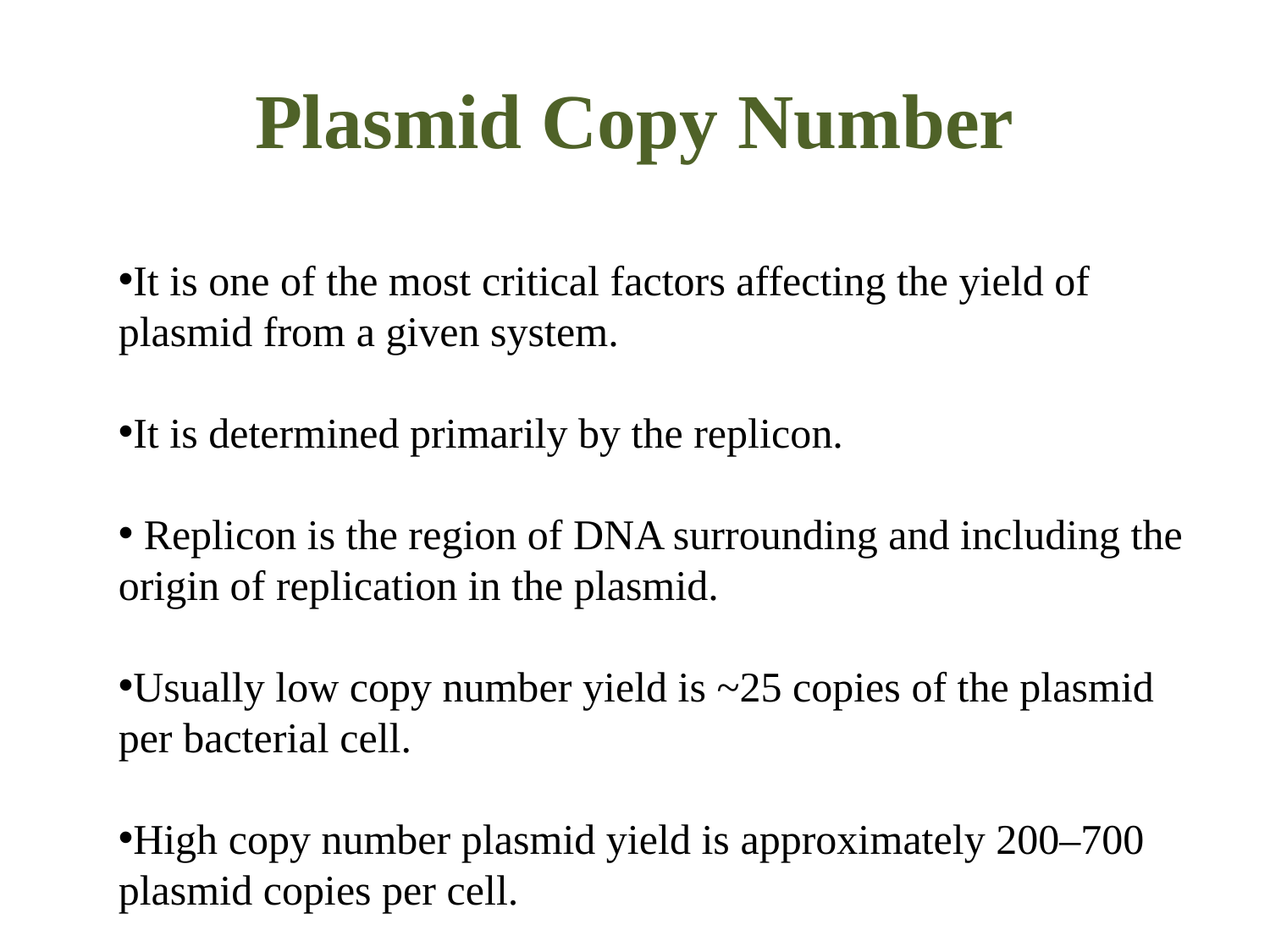

# Plasmid Copy Number
It is one of the most critical factors affecting the yield of plasmid from a given system.

It is determined primarily by the replicon.

 Replicon is the region of DNA surrounding and including the origin of replication in the plasmid.

Usually low copy number yield is ~25 copies of the plasmid per bacterial cell.

High copy number plasmid yield is approximately 200–700 plasmid copies per cell.